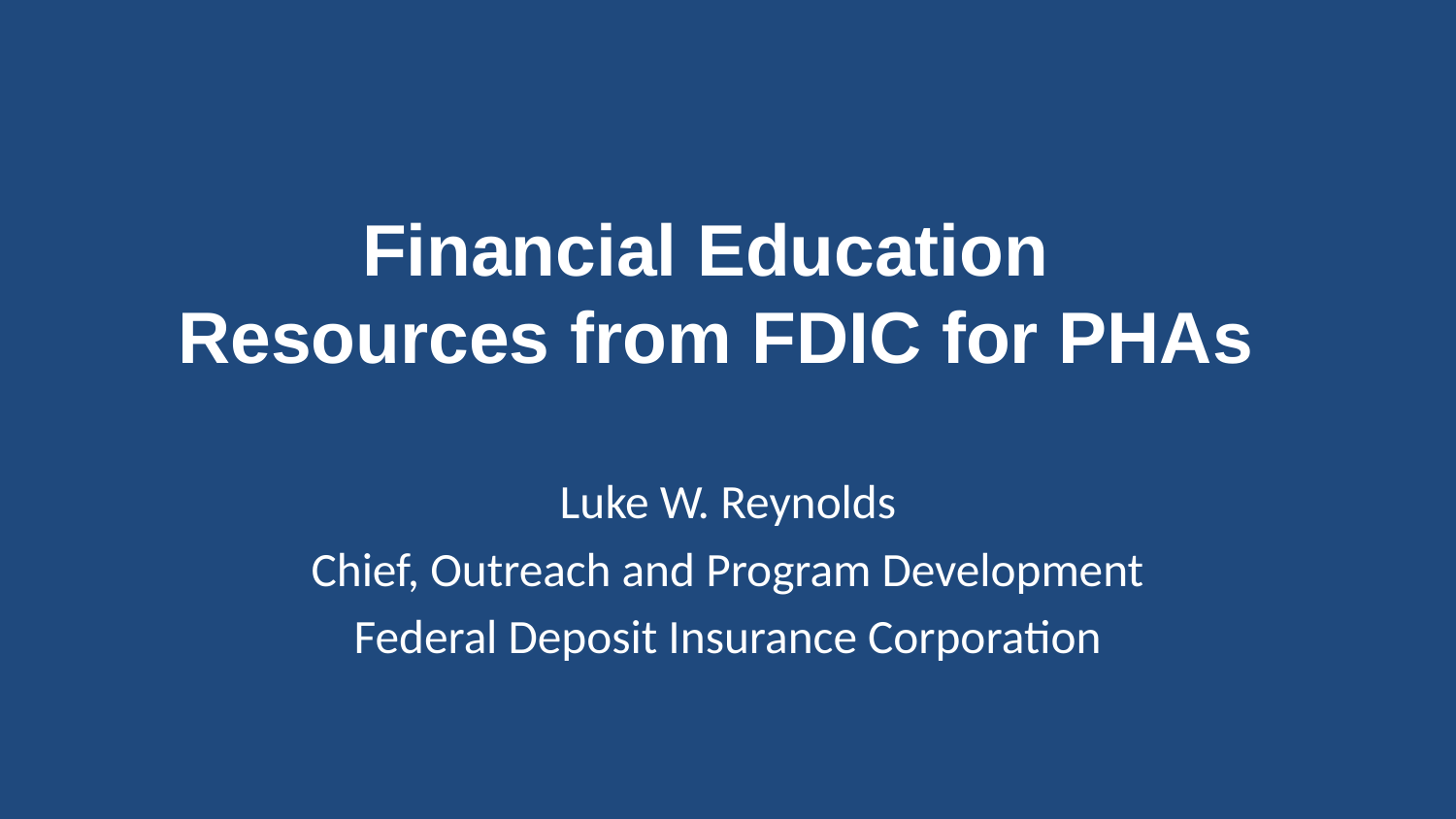

# Financial Education Resources from FDIC for PHAs
Luke W. Reynolds
Chief, Outreach and Program Development
Federal Deposit Insurance Corporation